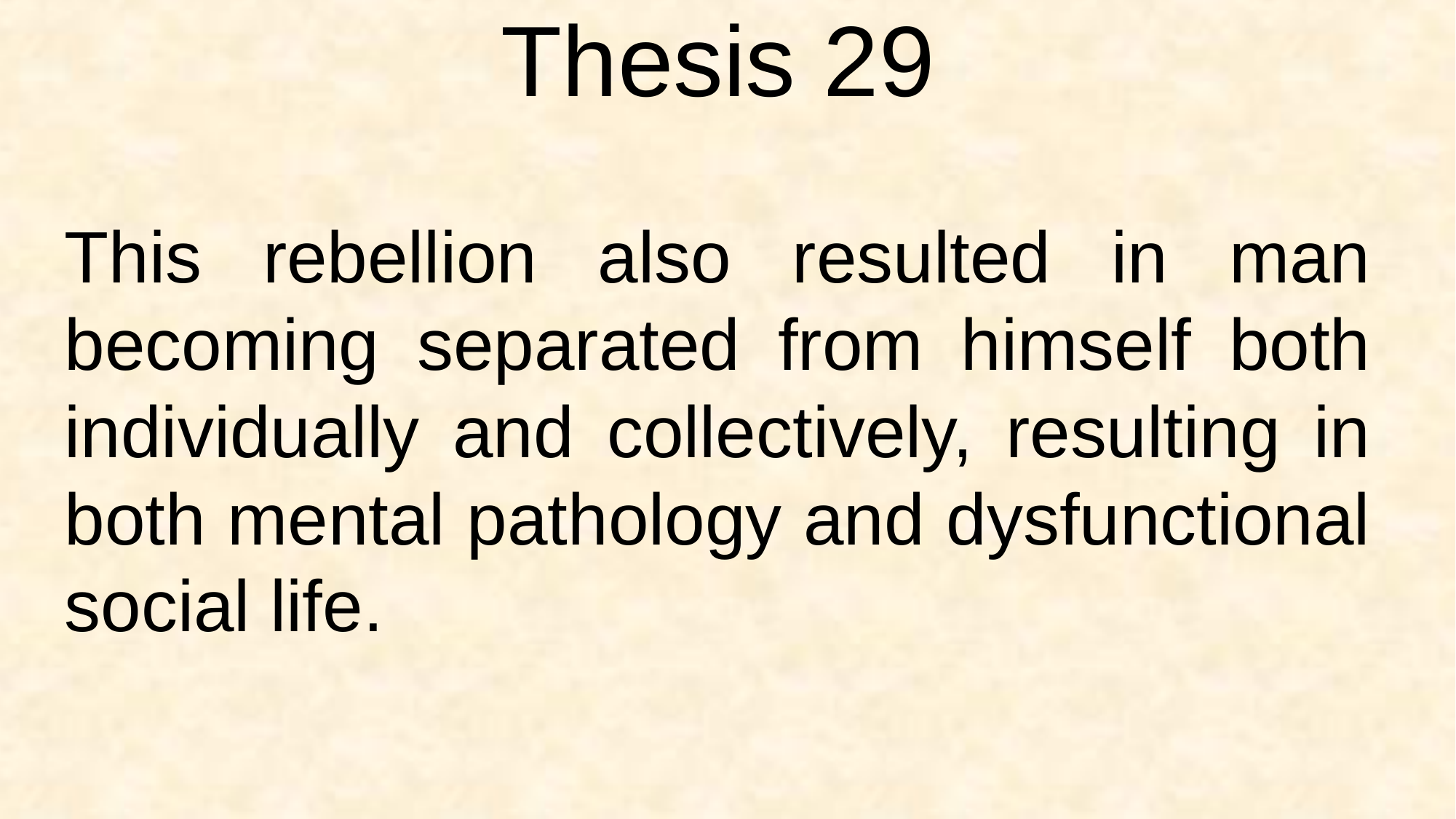

Thesis 29

This rebellion also resulted in man becoming separated from himself both individually and collectively, resulting in both mental pathology and dysfunctional social life.